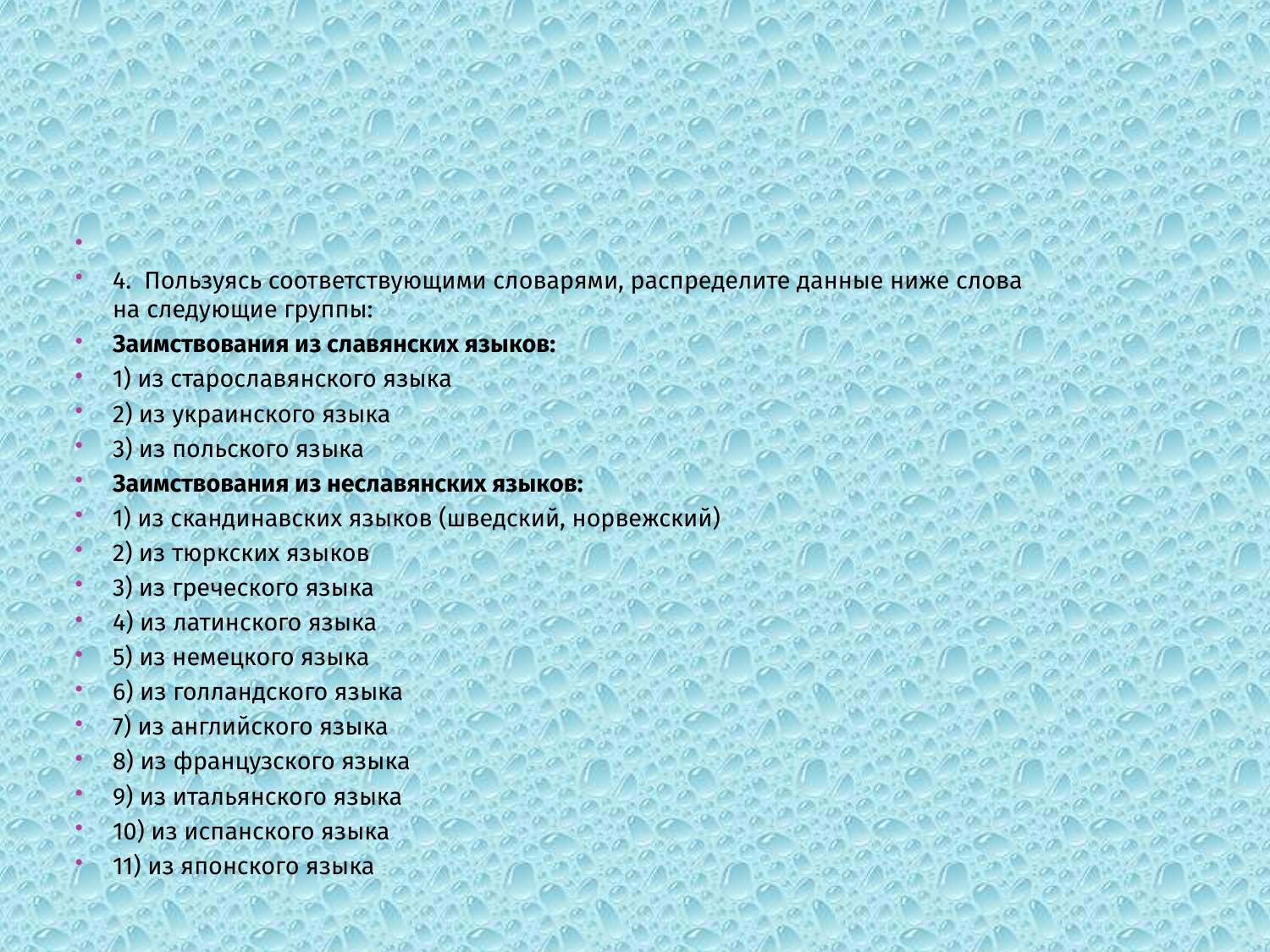

#

4.  Пользуясь соответствующими словарями, распределите данные ниже слова на следующие группы:
Заимствования из славянских языков:
1) из старославянского языка
2) из украинского языка
3) из польского языка
Заимствования из неславянских языков:
1) из скандинавских языков (шведский, норвежский)
2) из тюркских языков
3) из греческого языка
4) из латинского языка
5) из немецкого языка
6) из голландского языка
7) из английского языка
8) из французского языка
9) из итальянского языка
10) из испанского языка
11) из японского языка